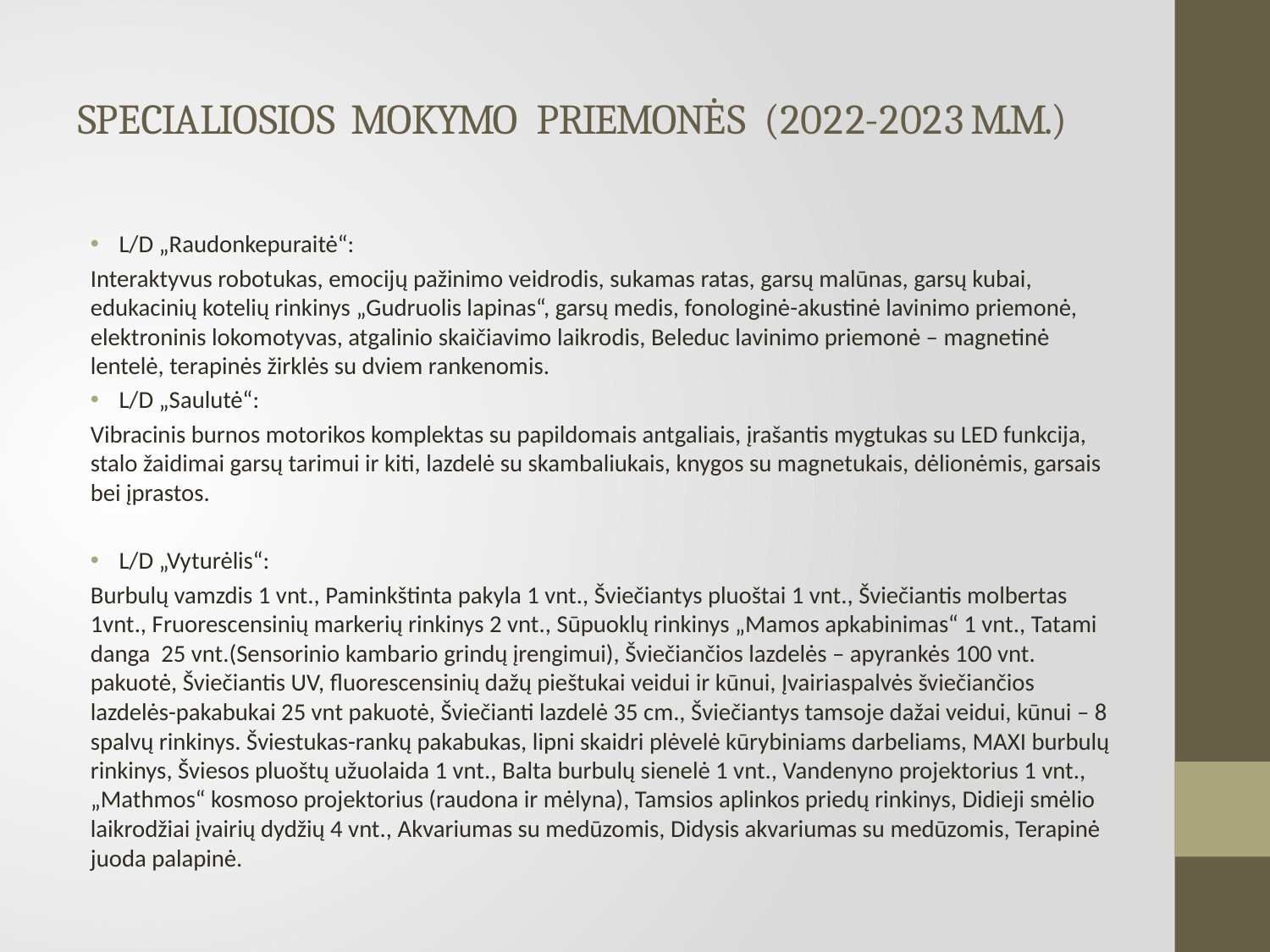

# SPECIALIOSIOS  MOKYMO  PRIEMONĖS  (2022-2023 M.M.)
L/D „Raudonkepuraitė“:
Interaktyvus robotukas, emocijų pažinimo veidrodis, sukamas ratas, garsų malūnas, garsų kubai, edukacinių kotelių rinkinys „Gudruolis lapinas“, garsų medis, fonologinė-akustinė lavinimo priemonė, elektroninis lokomotyvas, atgalinio skaičiavimo laikrodis, Beleduc lavinimo priemonė – magnetinė lentelė, terapinės žirklės su dviem rankenomis.
L/D „Saulutė“:
Vibracinis burnos motorikos komplektas su papildomais antgaliais, įrašantis mygtukas su LED funkcija, stalo žaidimai garsų tarimui ir kiti, lazdelė su skambaliukais, knygos su magnetukais, dėlionėmis, garsais bei įprastos.

L/D „Vyturėlis“:
Burbulų vamzdis 1 vnt., Paminkštinta pakyla 1 vnt., Šviečiantys pluoštai 1 vnt., Šviečiantis molbertas 1vnt., Fruorescensinių markerių rinkinys 2 vnt., Sūpuoklų rinkinys „Mamos apkabinimas“ 1 vnt., Tatami danga  25 vnt.(Sensorinio kambario grindų įrengimui), Šviečiančios lazdelės – apyrankės 100 vnt. pakuotė, Šviečiantis UV, fluorescensinių dažų pieštukai veidui ir kūnui, Įvairiaspalvės šviečiančios lazdelės-pakabukai 25 vnt pakuotė, Šviečianti lazdelė 35 cm., Šviečiantys tamsoje dažai veidui, kūnui – 8 spalvų rinkinys. Šviestukas-rankų pakabukas, lipni skaidri plėvelė kūrybiniams darbeliams, MAXI burbulų rinkinys, Šviesos pluoštų užuolaida 1 vnt., Balta burbulų sienelė 1 vnt., Vandenyno projektorius 1 vnt., „Mathmos“ kosmoso projektorius (raudona ir mėlyna), Tamsios aplinkos priedų rinkinys, Didieji smėlio laikrodžiai įvairių dydžių 4 vnt., Akvariumas su medūzomis, Didysis akvariumas su medūzomis, Terapinė juoda palapinė.